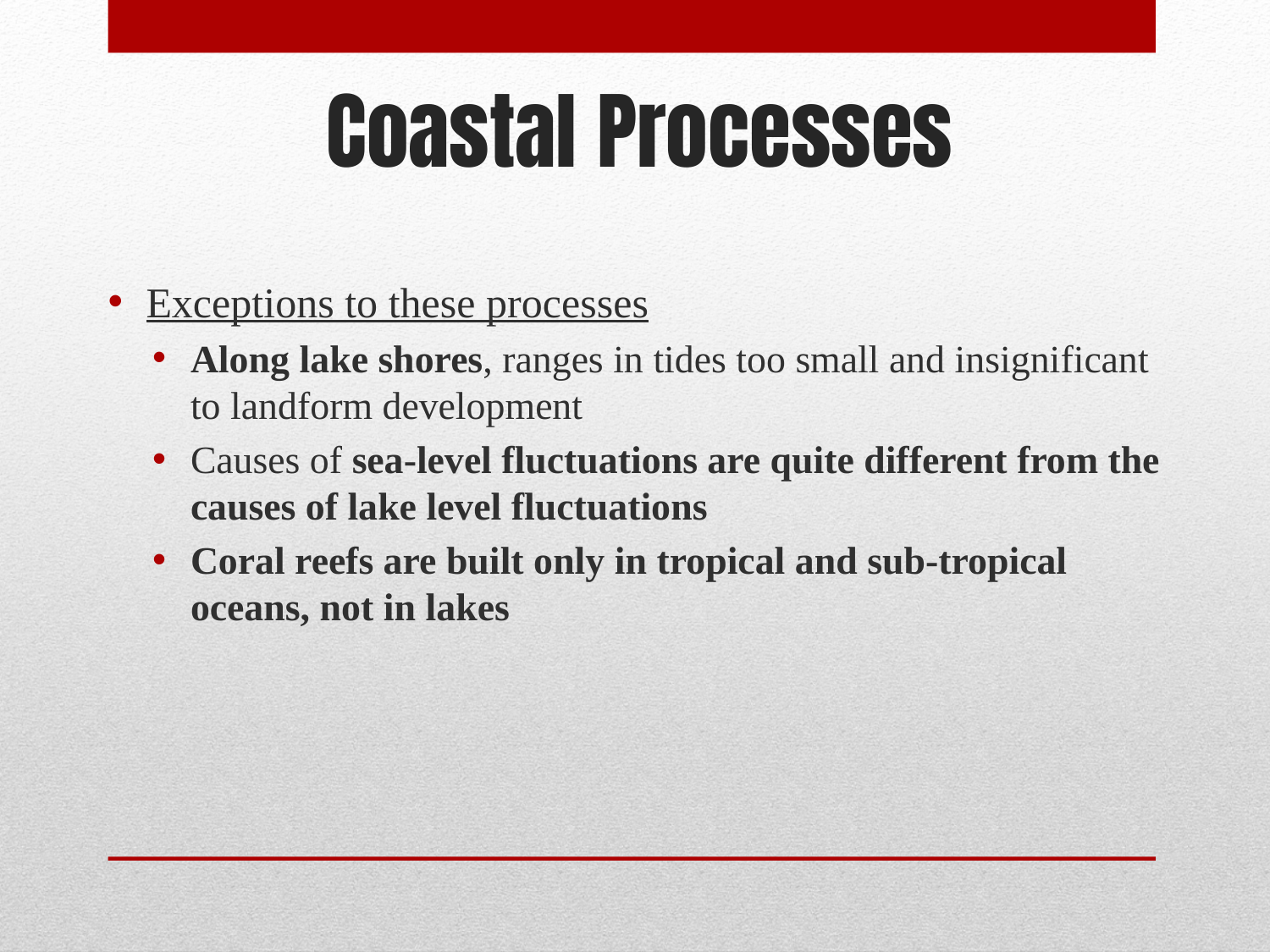

Coastal Processes
Exceptions to these processes
Along lake shores, ranges in tides too small and insignificant to landform development
Causes of sea-level fluctuations are quite different from the causes of lake level fluctuations
Coral reefs are built only in tropical and sub-tropical oceans, not in lakes